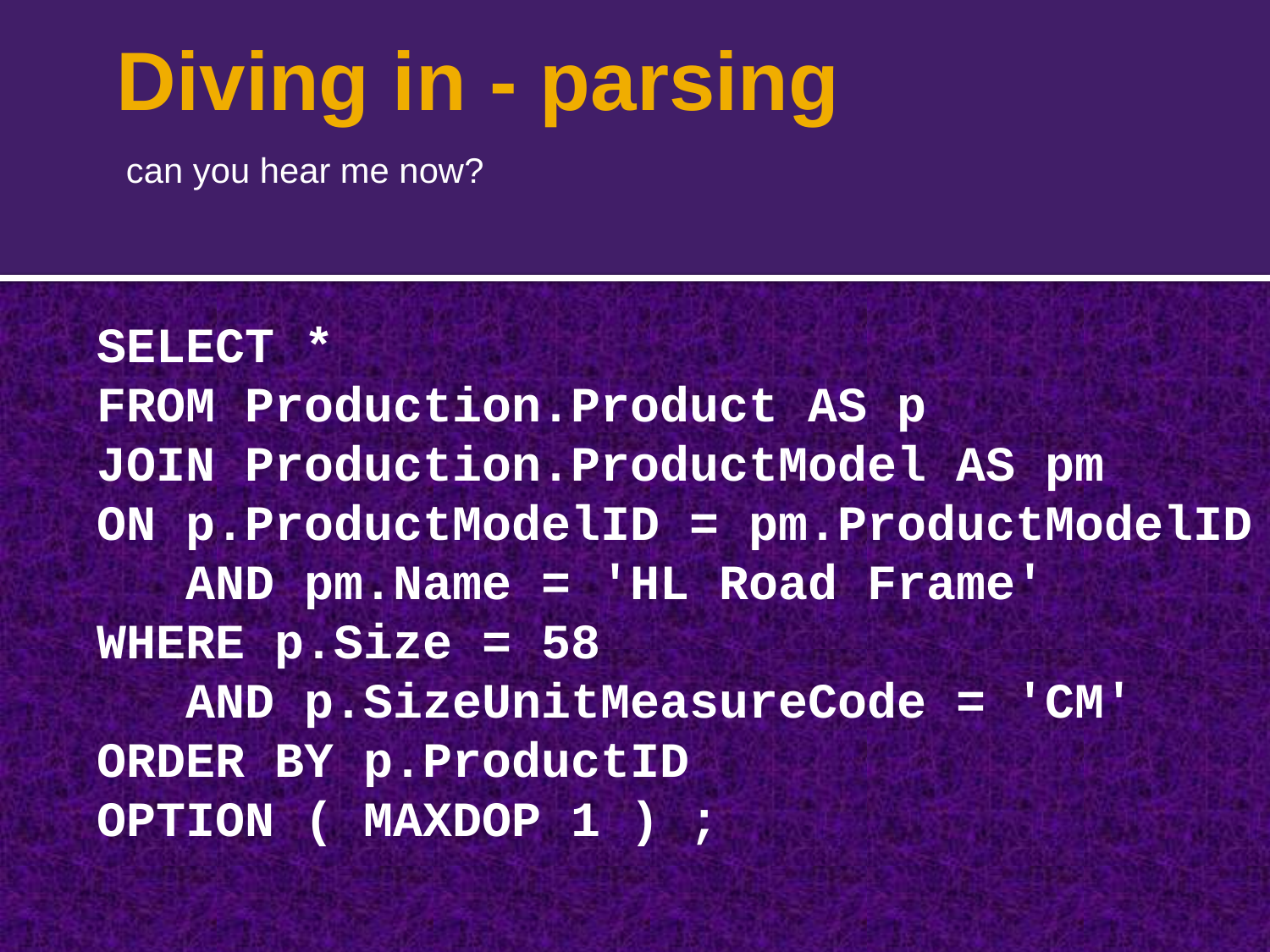

# Diving in - parsing
can you hear me now?
SELECT *
FROM Production.Product AS p
JOIN Production.ProductModel AS pm
ON p.ProductModelID = pm.ProductModelID
   AND pm.Name = 'HL Road Frame'
WHERE p.Size = 58
   AND p.SizeUnitMeasureCode = 'CM'
ORDER BY p.ProductID
OPTION ( MAXDOP 1 ) ;